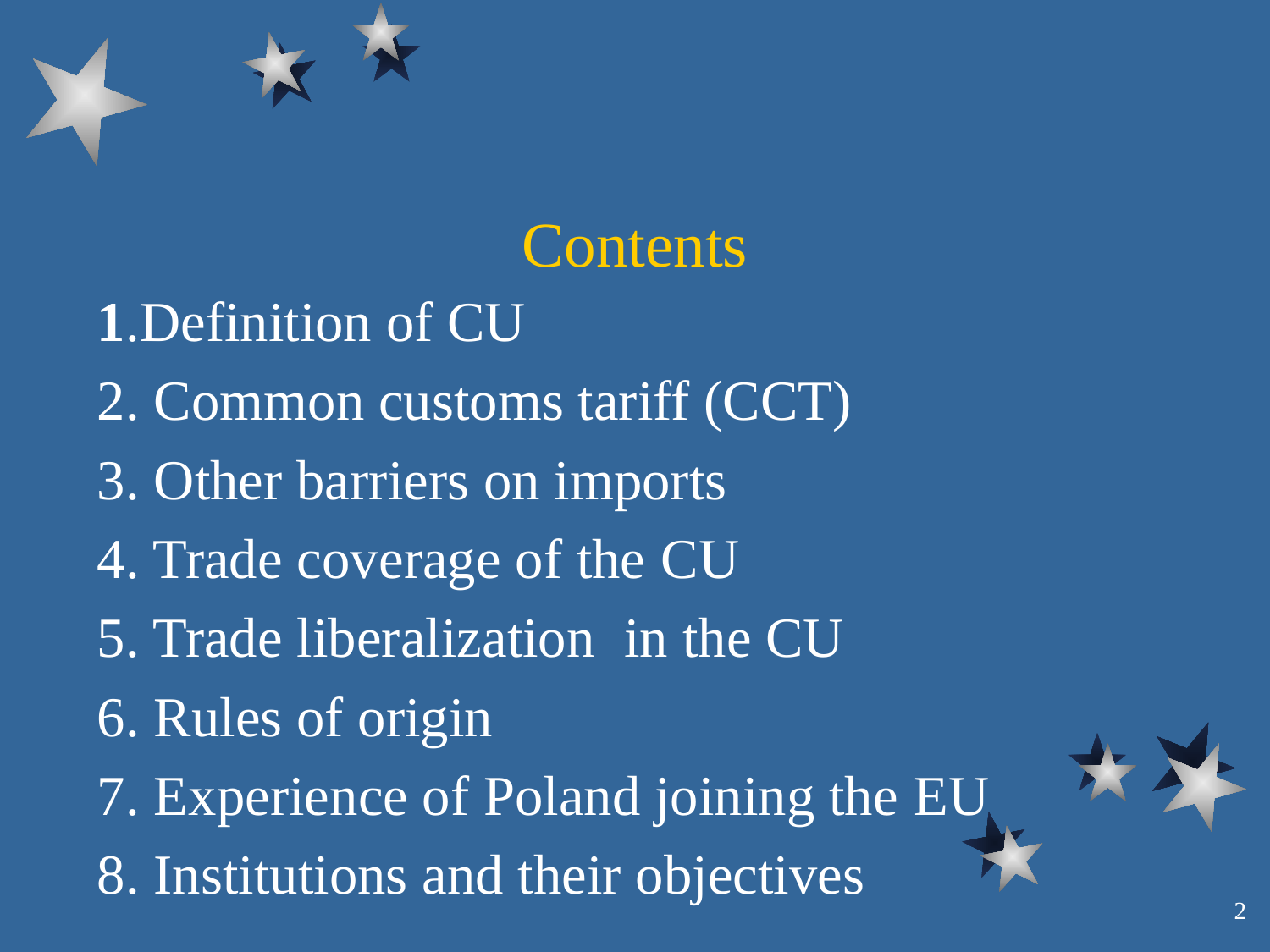

# Contents
1.Definition of CU
2. Common customs tariff (CCT)
3. Other barriers on imports
4. Trade coverage of the CU
5. Trade liberalization  in the CU
6. Rules of origin
7. Experience of Poland joining the EU
8. Institutions and their objectives

2